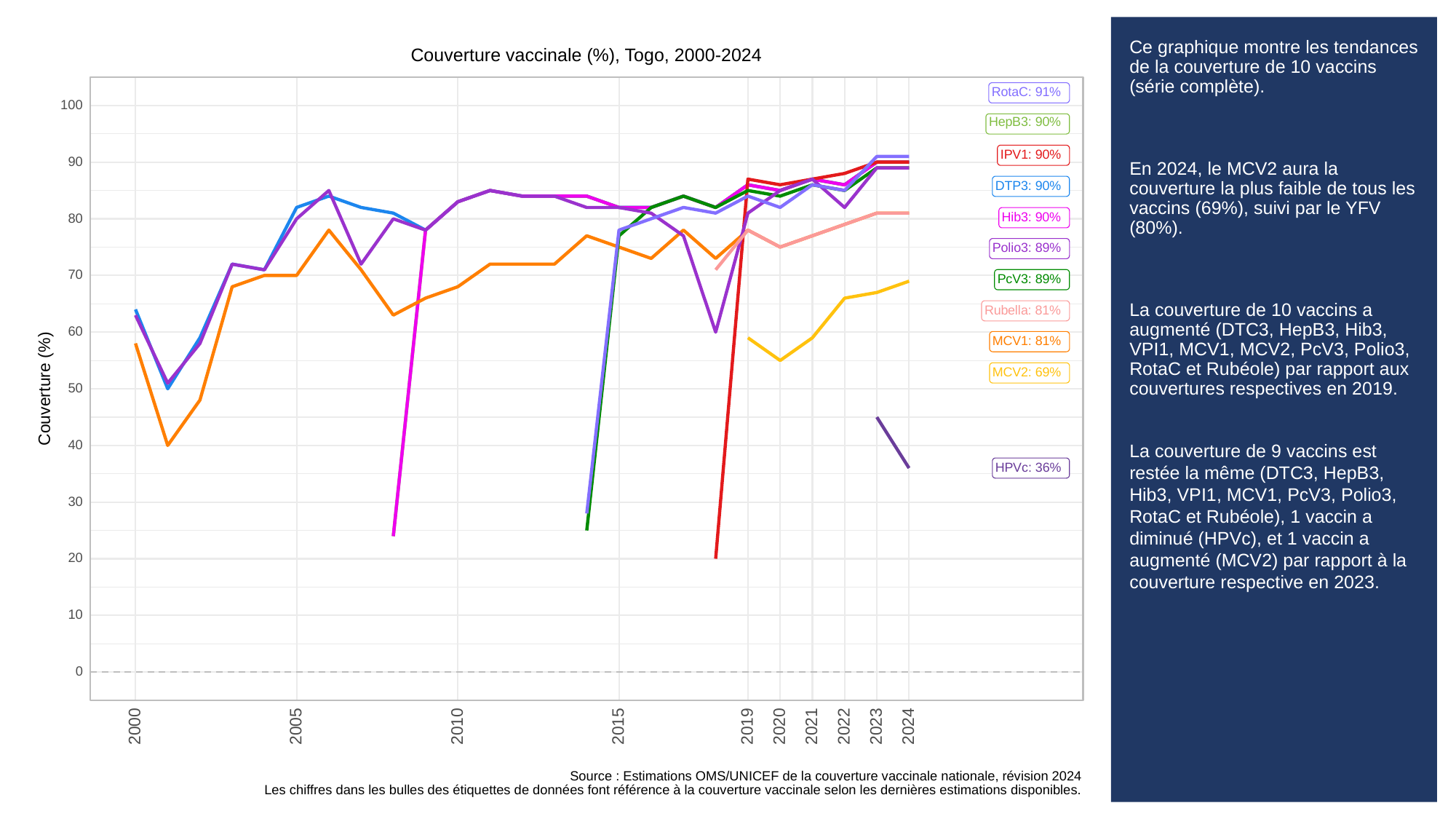

# Ce graphique montre les tendances de la couverture de 10 vaccins (série complète).

En 2024, le MCV2 aura la couverture la plus faible de tous les vaccins (69%), suivi par le YFV (80%).

La couverture de 10 vaccins a augmenté (DTC3, HepB3, Hib3, VPI1, MCV1, MCV2, PcV3, Polio3, RotaC et Rubéole) par rapport aux couvertures respectives en 2019.

La couverture de 9 vaccins est restée la même (DTC3, HepB3, Hib3, VPI1, MCV1, PcV3, Polio3, RotaC et Rubéole), 1 vaccin a diminué (HPVc), et 1 vaccin a augmenté (MCV2) par rapport à la couverture respective en 2023.

Couverture vaccinale (%), Togo, 2000-2024

RotaC: 91%

100

HepB3: 90%

IPV1: 90%

90

DTP3: 90%

Hib3: 90%

80

Polio3: 89%

70
PcV3: 89%

Rubella: 81%
60

MCV1: 81%

MCV2: 69%
Couverture (%)
50

40

HPVc: 36%

30

20

10

0

2023
2000
2005
2010
2015
2019
2020
2021
2022
2024
Source : Estimations OMS/UNICEF de la couverture vaccinale nationale, révision 2024
Les chiffres dans les bulles des étiquettes de données font référence à la couverture vaccinale selon les dernières estimations disponibles.